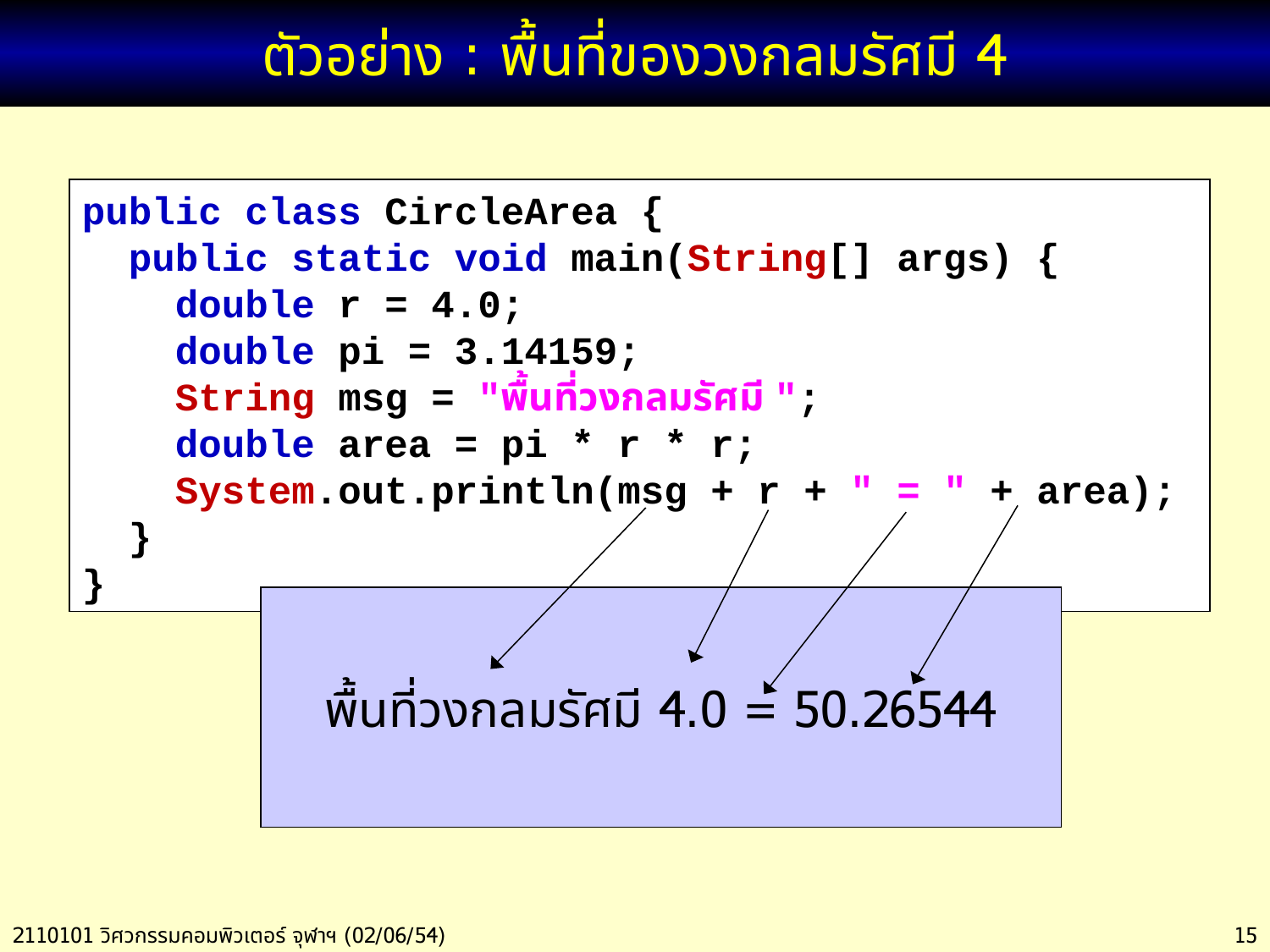

# ตัวอย่าง : พื้นที่ของวงกลมรัศมี 4
public class CircleArea {
  public static void main(String[] args) {
    double r = 4.0;
    double pi = 3.14159;
    String msg = "พื้นที่วงกลมรัศมี ";
    double area = pi * r * r;
    System.out.println(msg + r + " = " + area);
  }
}

พื้นที่วงกลมรัศมี 4.0 = 50.26544